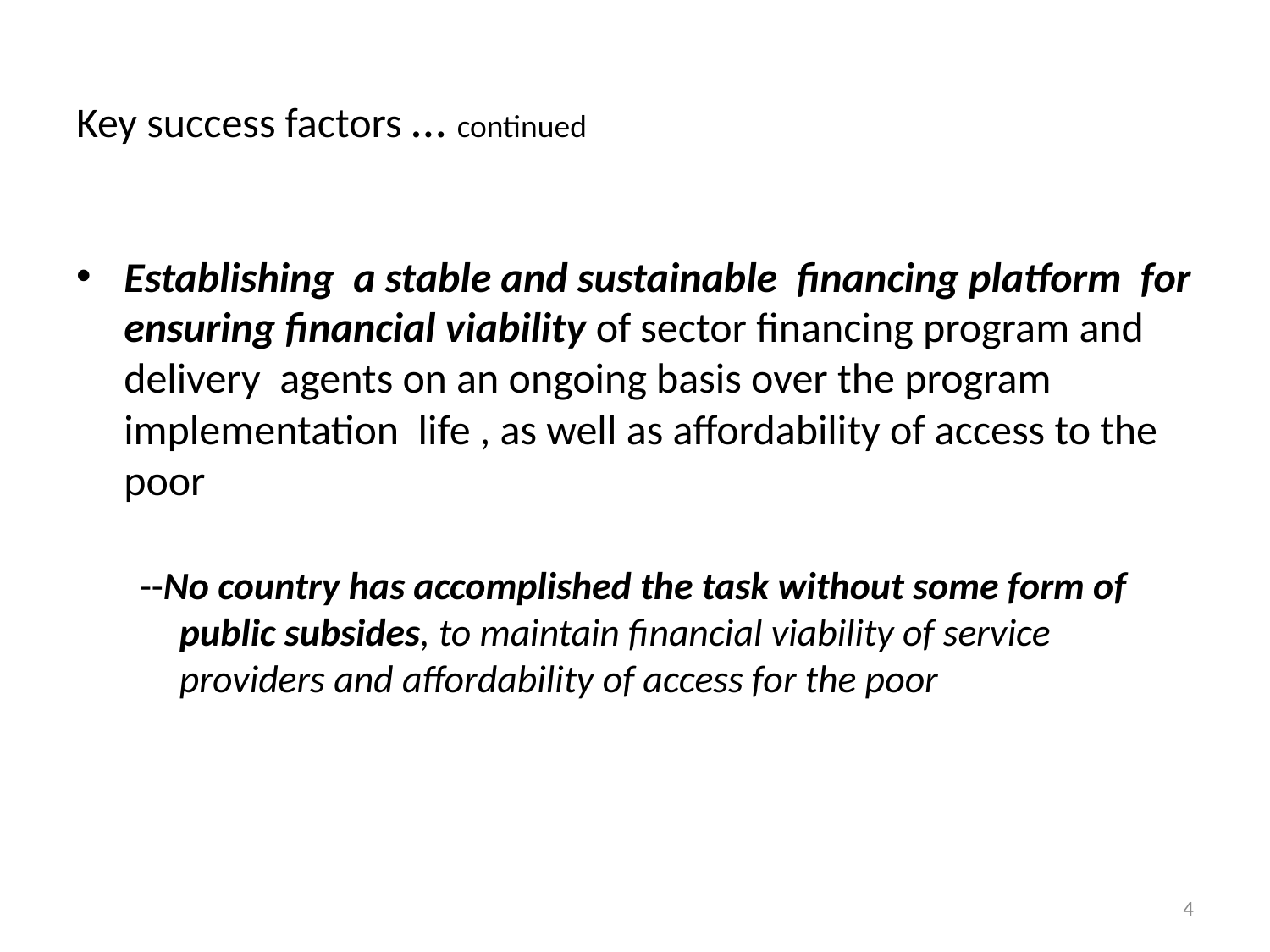

# Key success factors … continued
Establishing  a stable and sustainable  financing platform  for ensuring financial viability of sector financing program and delivery  agents on an ongoing basis over the program implementation  life , as well as affordability of access to the poor

--No country has accomplished the task without some form of public subsides, to maintain financial viability of service providers and affordability of access for the poor

4